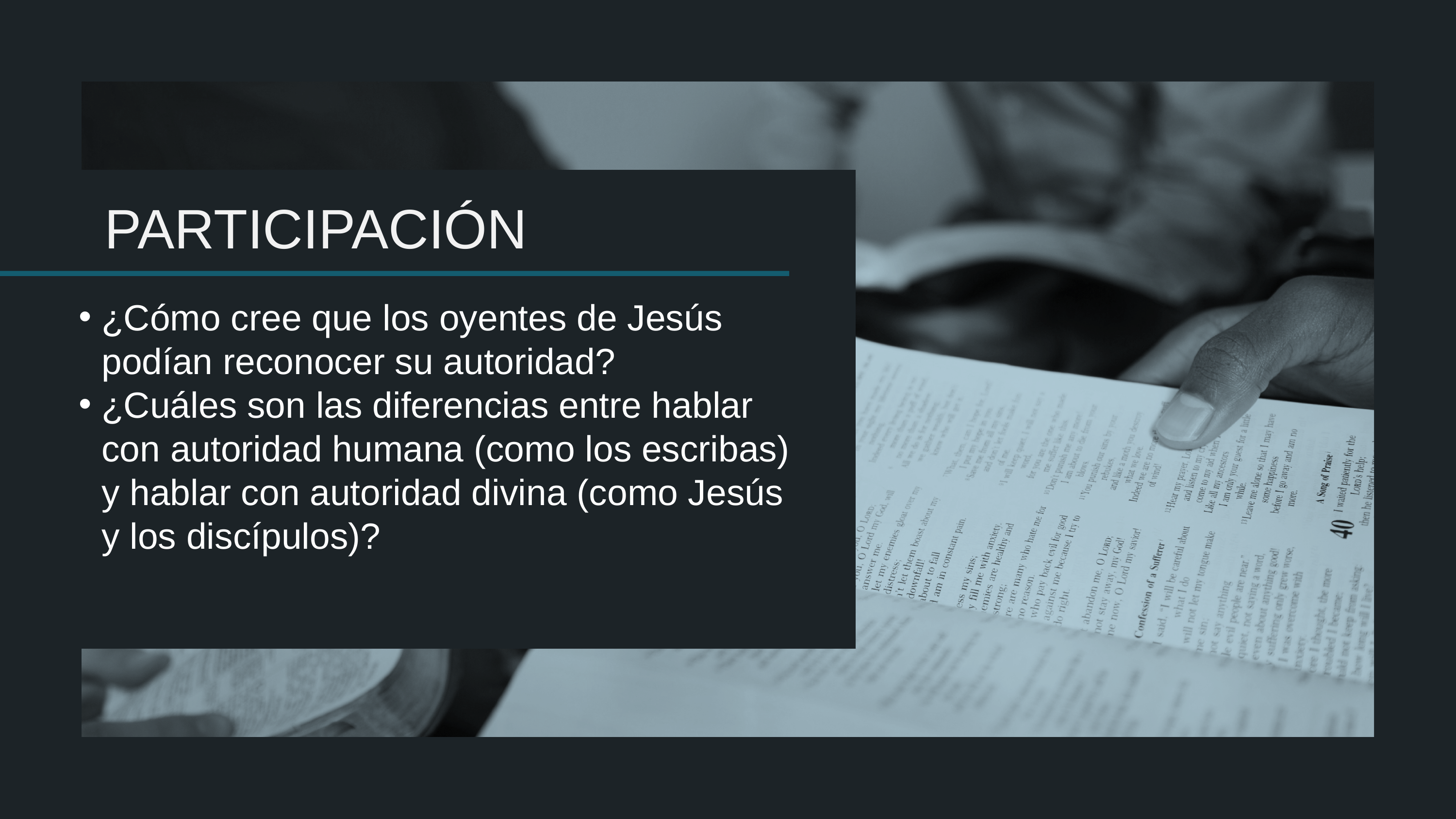

¿Cómo cree que los oyentes de Jesús podían reconocer su autoridad?
¿Cuáles son las diferencias entre hablar con autoridad humana (como los escribas)
y hablar con autoridad divina (como Jesús y los discípulos)?